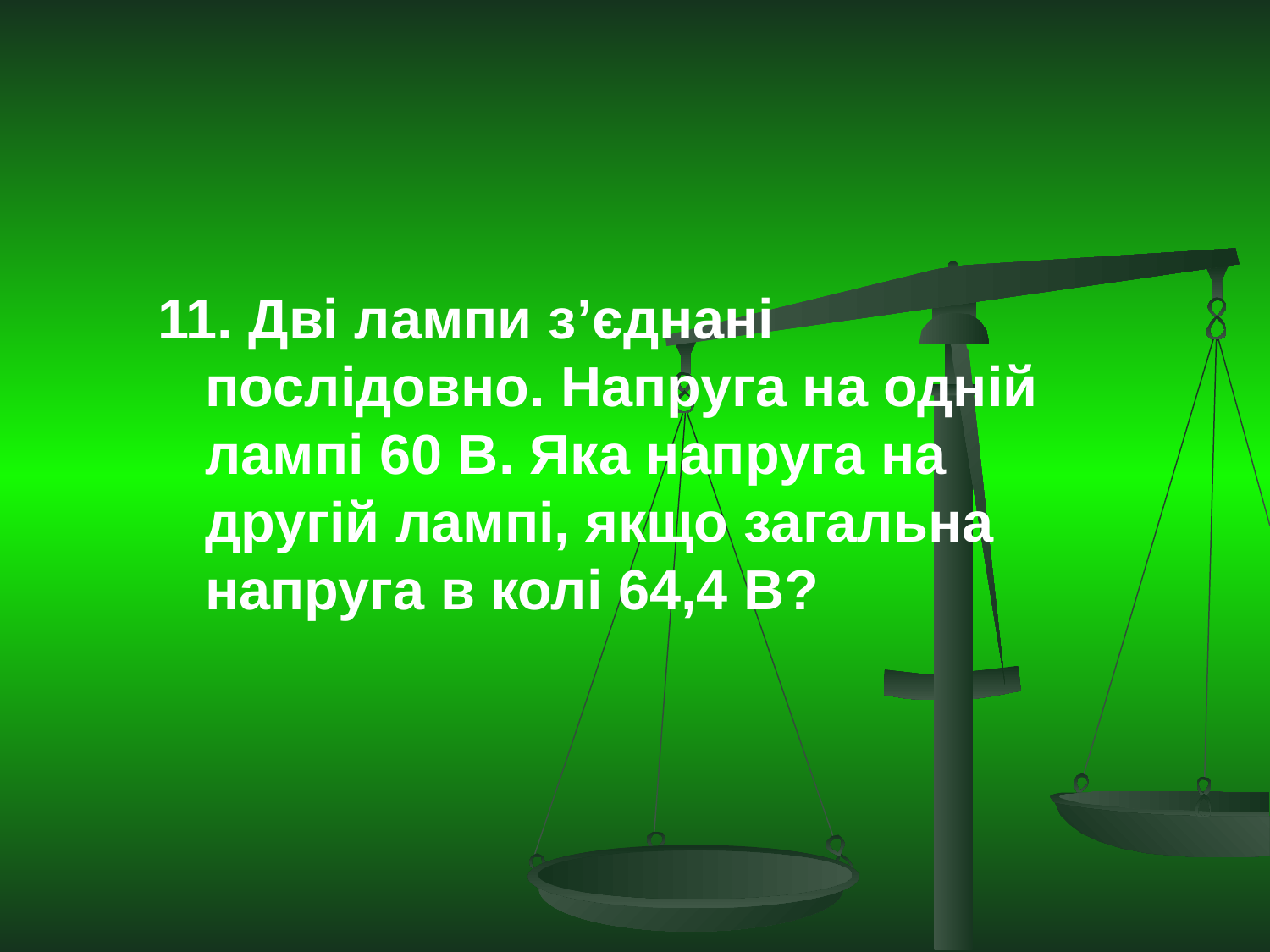

#
11. Дві лампи з’єднані послідовно. Напруга на одній лампі 60 В. Яка напруга на другій лампі, якщо загальна напруга в колі 64,4 В?